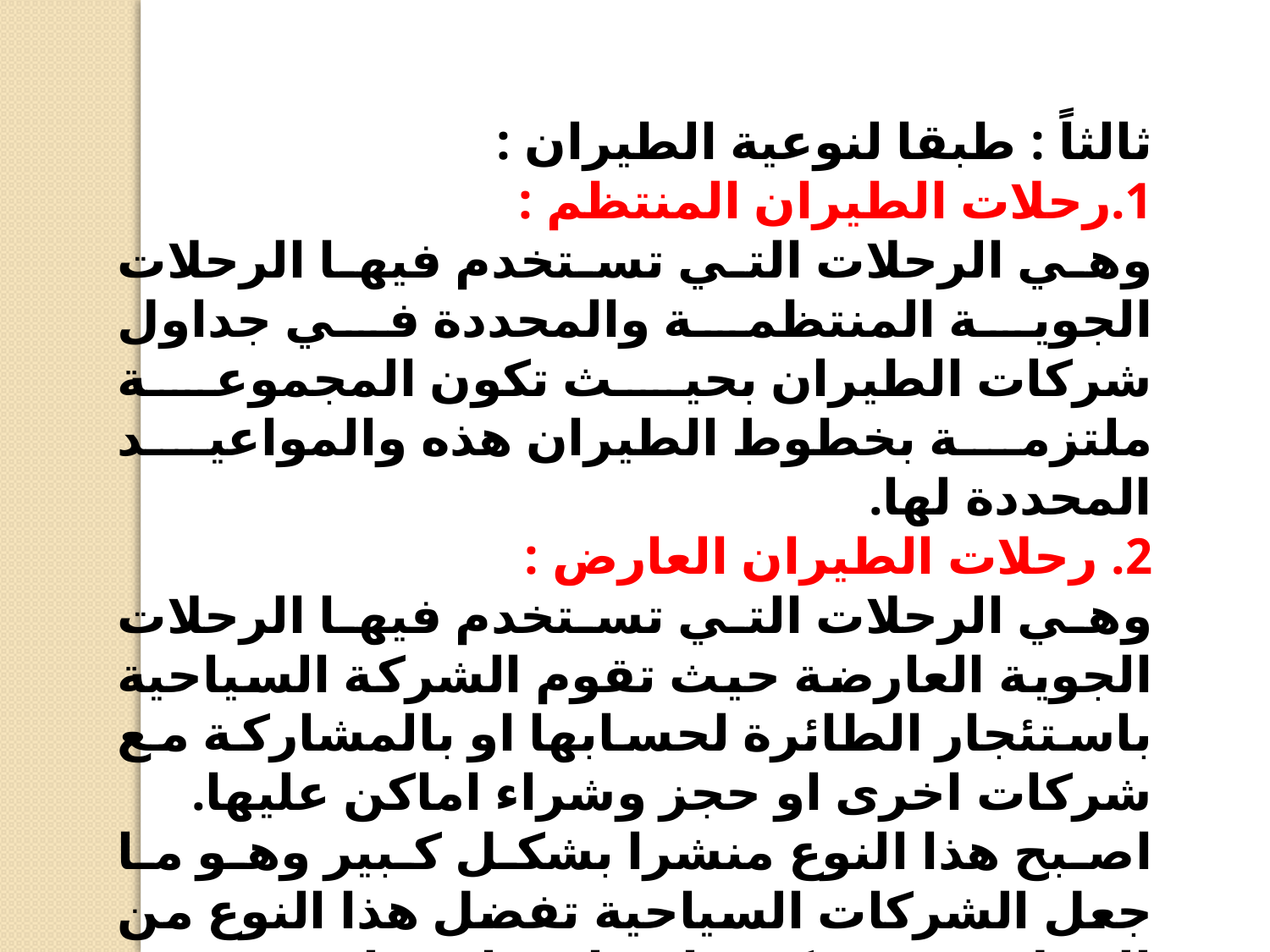

ثالثاً : طبقا لنوعية الطيران :
1.رحلات الطيران المنتظم :
وهي الرحلات التي تستخدم فيها الرحلات الجوية المنتظمة والمحددة في جداول شركات الطيران بحيث تكون المجموعة ملتزمة بخطوط الطيران هذه والمواعيد المحددة لها.
2. رحلات الطيران العارض :
وهي الرحلات التي تستخدم فيها الرحلات الجوية العارضة حيث تقوم الشركة السياحية باستئجار الطائرة لحسابها او بالمشاركة مع شركات اخرى او حجز وشراء اماكن عليها.
اصبح هذا النوع منشرا بشكل كبير وهو ما جعل الشركات السياحية تفضل هذا النوع من الرحلات حتى تكون اسعار برامجها
اسعارا تنافسية تستطيع المنافسة بها في الاسواق التي تعمل بها.